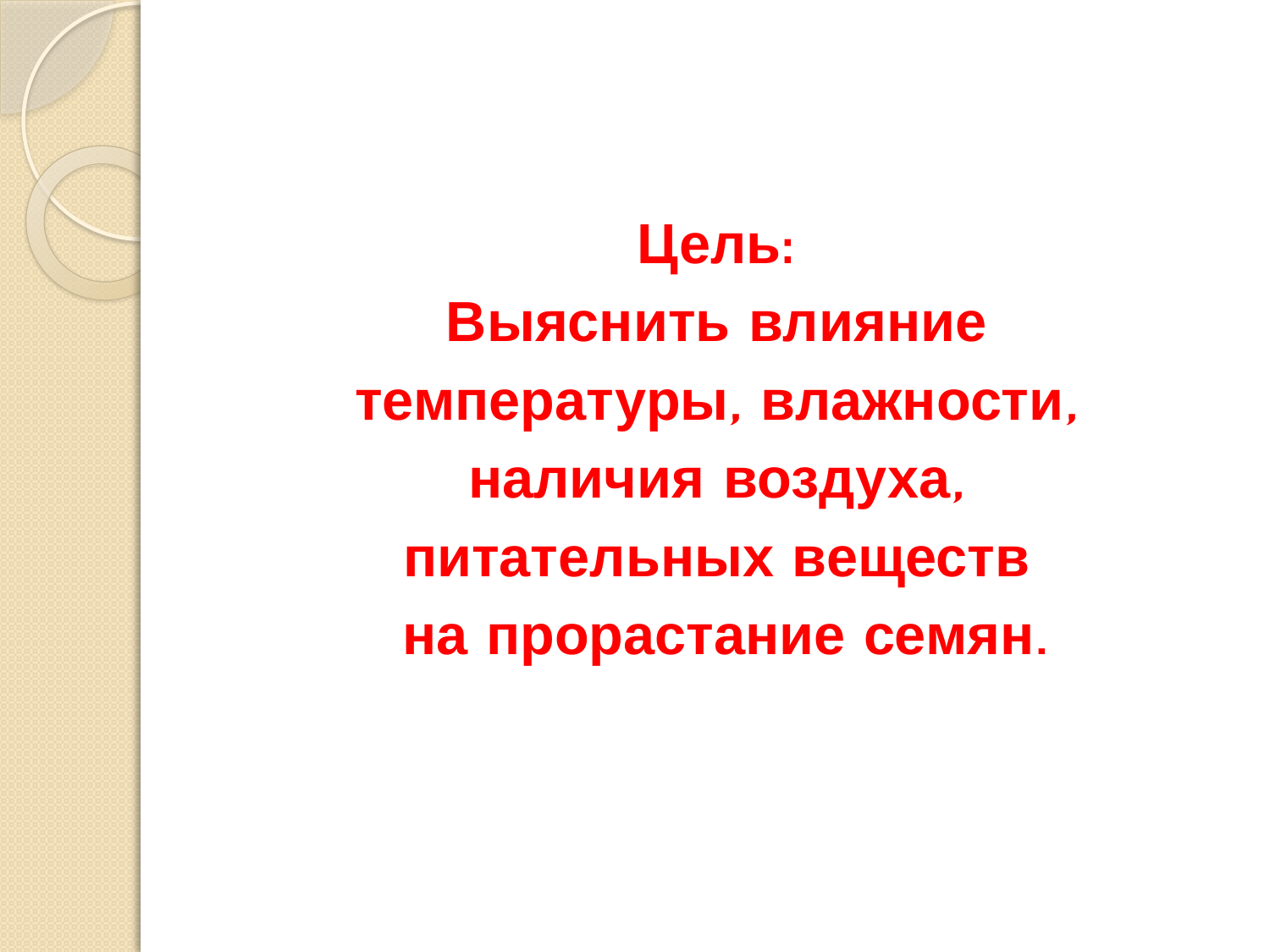

#
Цель:
Выяснить влияние
температуры, влажности,
наличия воздуха,
питательных веществ
на прорастание семян.